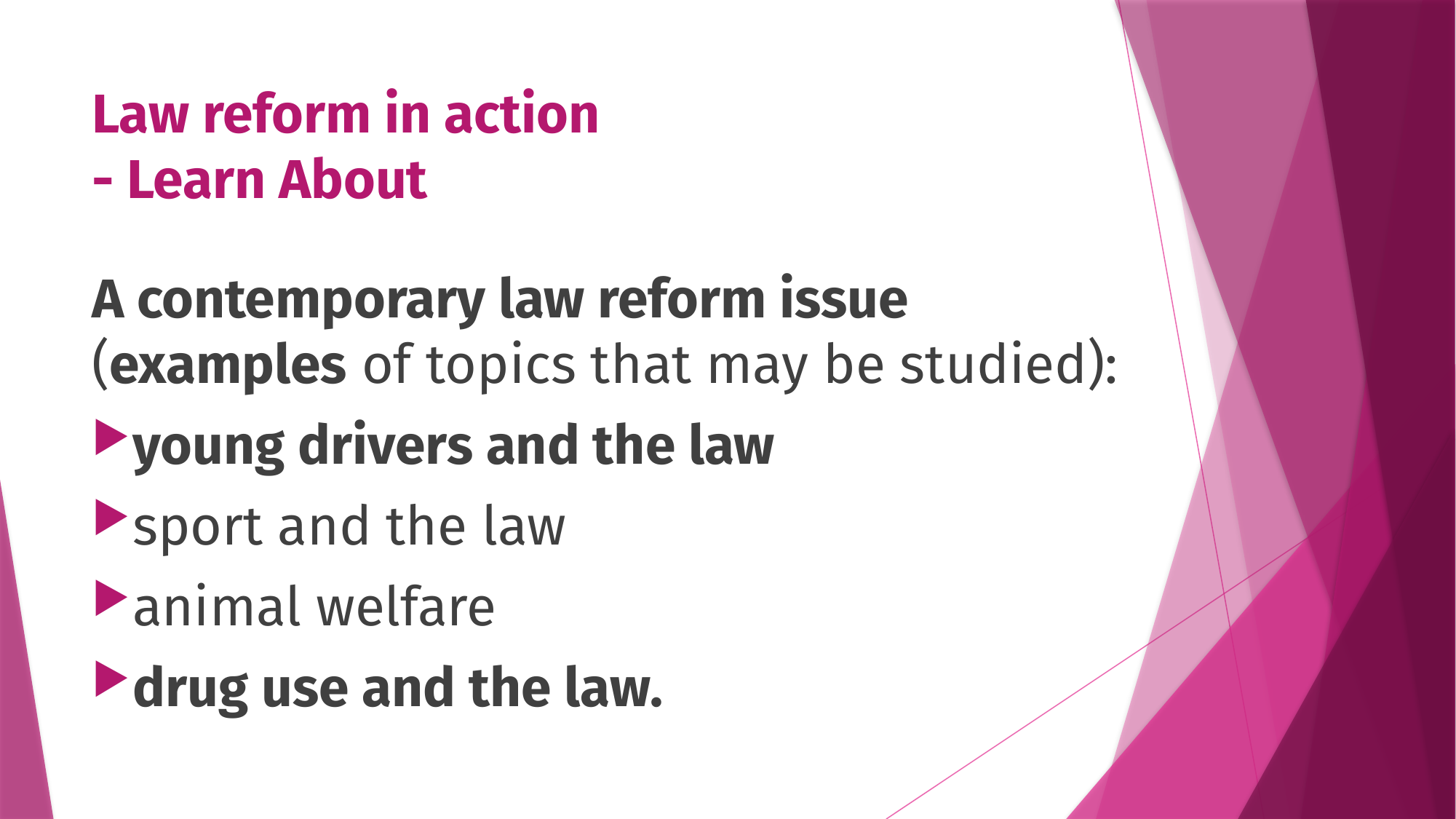

# Law reform in action - Learn About
A contemporary law reform issue (examples of topics that may be studied):
young drivers and the law
sport and the law
animal welfare
drug use and the law.